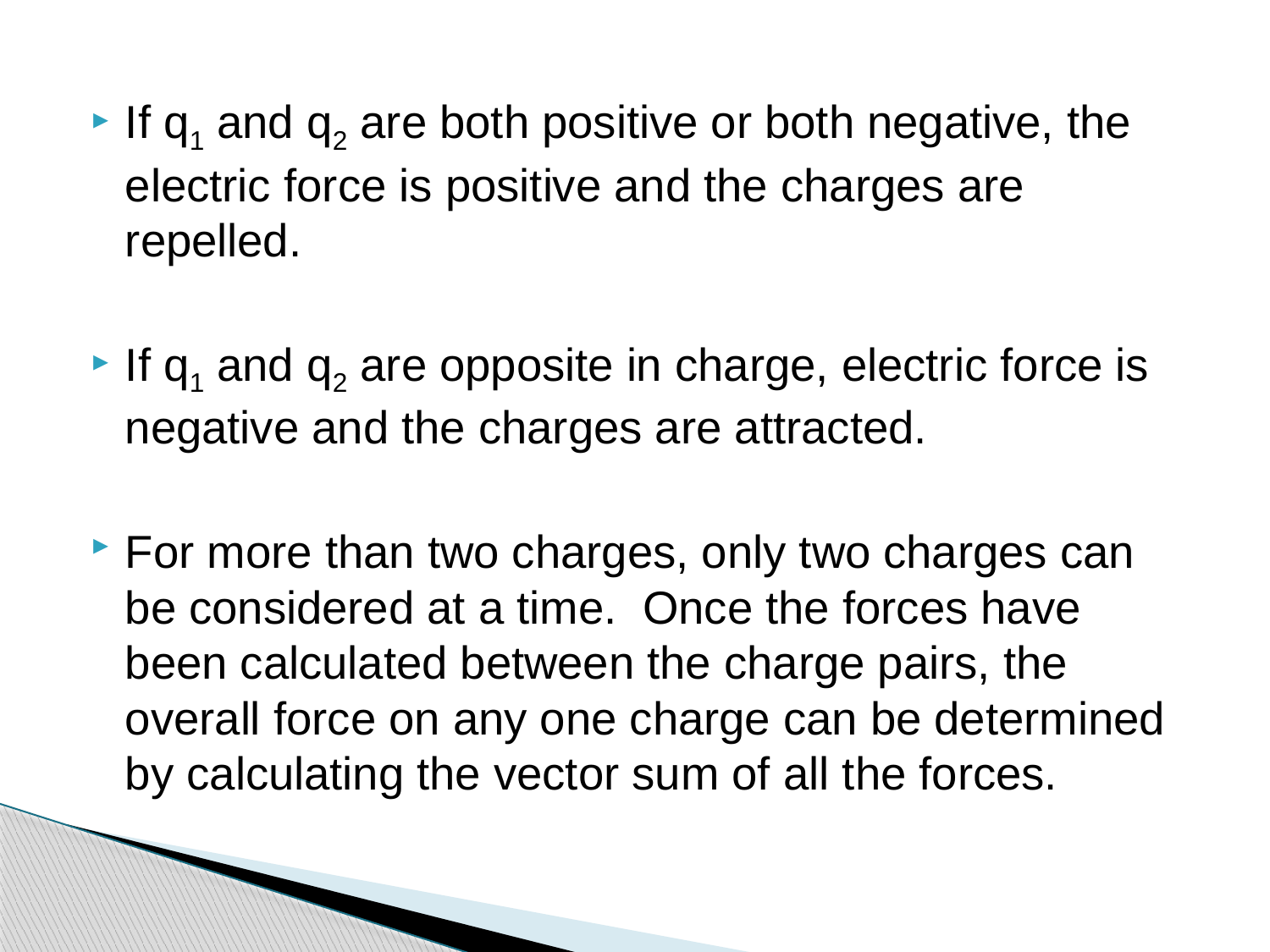

If q1 and q2 are both positive or both negative, the electric force is positive and the charges are repelled.

If q1 and q2 are opposite in charge, electric force is negative and the charges are attracted.

For more than two charges, only two charges can be considered at a time.  Once the forces have been calculated between the charge pairs, the overall force on any one charge can be determined by calculating the vector sum of all the forces.